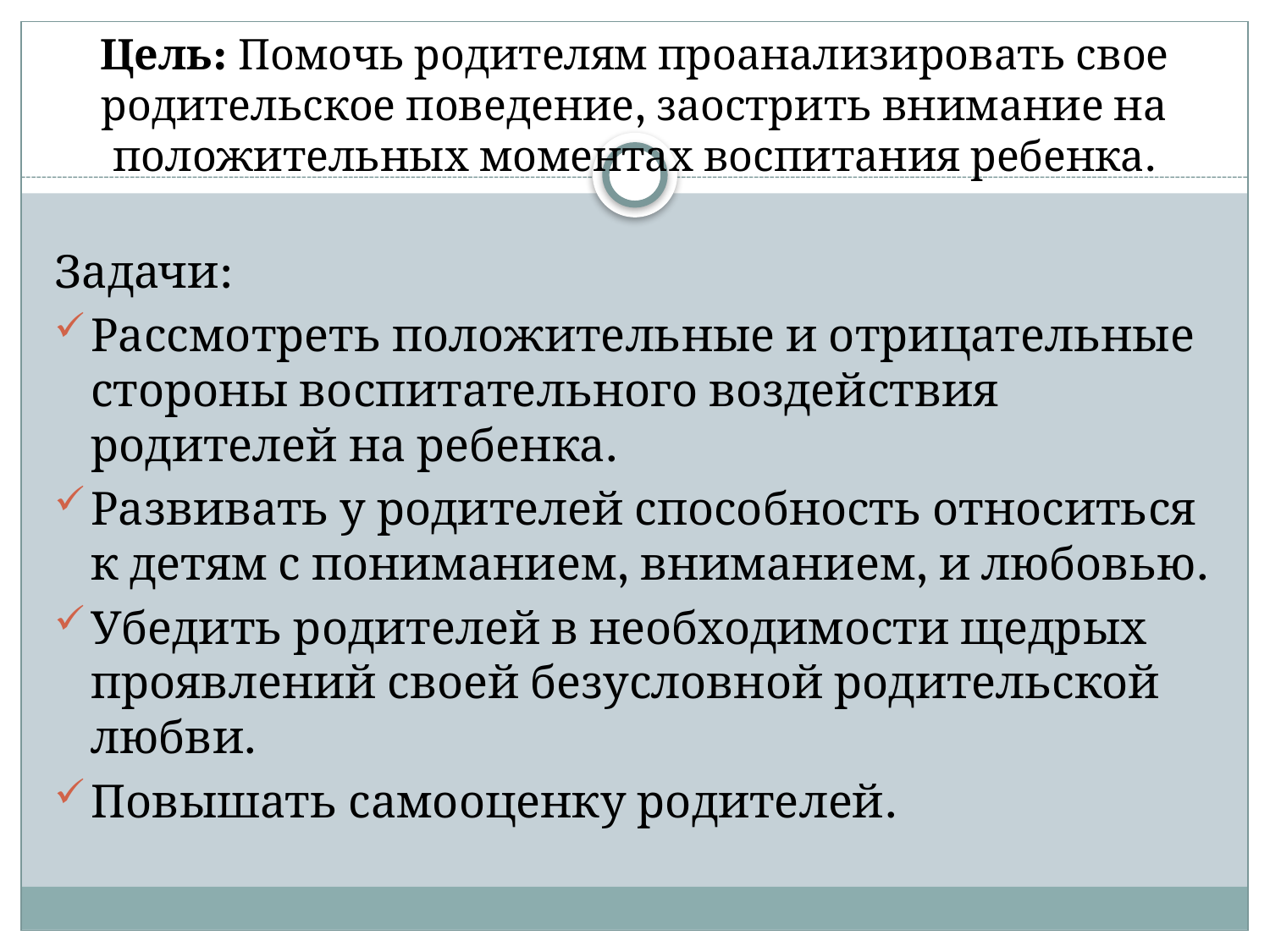

# Цель: Помочь родителям проанализировать свое родительское поведение, заострить внимание на положительных моментах воспитания ребенка.
Задачи:
Рассмотреть положительные и отрицательные стороны воспитательного воздействия родителей на ребенка.
Развивать у родителей способность относиться к детям с пониманием, вниманием, и любовью.
Убедить родителей в необходимости щедрых проявлений своей безусловной родительской любви.
Повышать самооценку родителей.